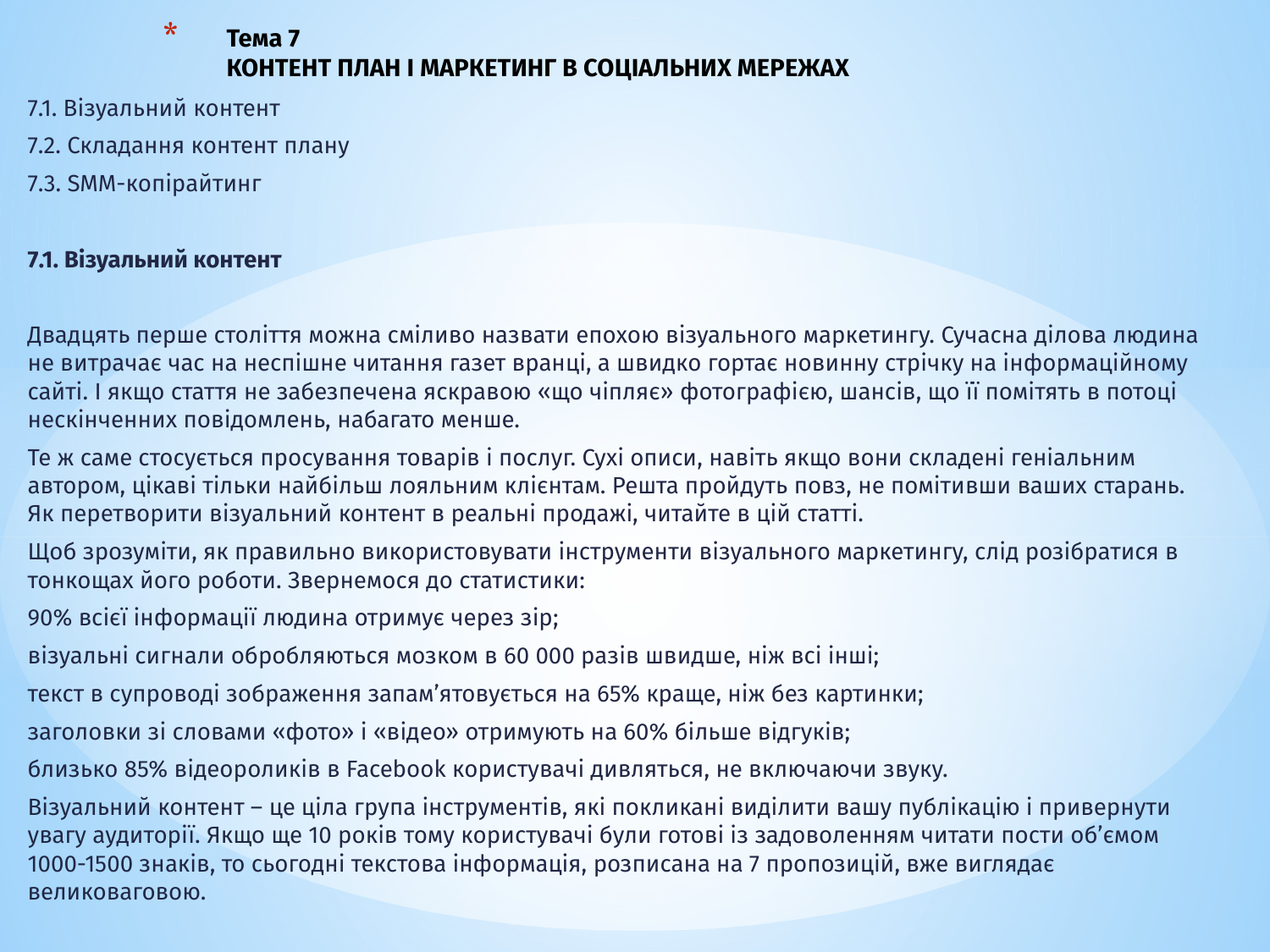

# Тема 7 КОНТЕНТ ПЛАН І МАРКЕТИНГ В СОЦІАЛЬНИХ МЕРЕЖАХ
7.1. Візуальний контент
7.2. Складання контент плану
7.3. SMM-копірайтинг

7.1. Візуальний контент

Двадцять перше століття можна сміливо назвати епохою візуального маркетингу. Сучасна ділова людина не витрачає час на неспішне читання газет вранці, а швидко гортає новинну стрічку на інформаційному сайті. І якщо стаття не забезпечена яскравою «що чіпляє» фотографією, шансів, що її помітять в потоці нескінченних повідомлень, набагато менше.
Те ж саме стосується просування товарів і послуг. Сухі описи, навіть якщо вони складені геніальним автором, цікаві тільки найбільш лояльним клієнтам. Решта пройдуть повз, не помітивши ваших старань. Як перетворити візуальний контент в реальні продажі, читайте в цій статті.
Щоб зрозуміти, як правильно використовувати інструменти візуального маркетингу, слід розібратися в тонкощах його роботи. Звернемося до статистики:
90% всієї інформації людина отримує через зір;
візуальні сигнали обробляються мозком в 60 000 разів швидше, ніж всі інші;
текст в супроводі зображення запам’ятовується на 65% краще, ніж без картинки;
заголовки зі словами «фото» і «відео» отримують на 60% більше відгуків;
близько 85% відеороликів в Facebook користувачі дивляться, не включаючи звуку.
Візуальний контент – це ціла група інструментів, які покликані виділити вашу публікацію і привернути увагу аудиторії. Якщо ще 10 років тому користувачі були готові із задоволенням читати пости об’ємом 1000-1500 знаків, то сьогодні текстова інформація, розписана на 7 пропозицій, вже виглядає великоваговою.